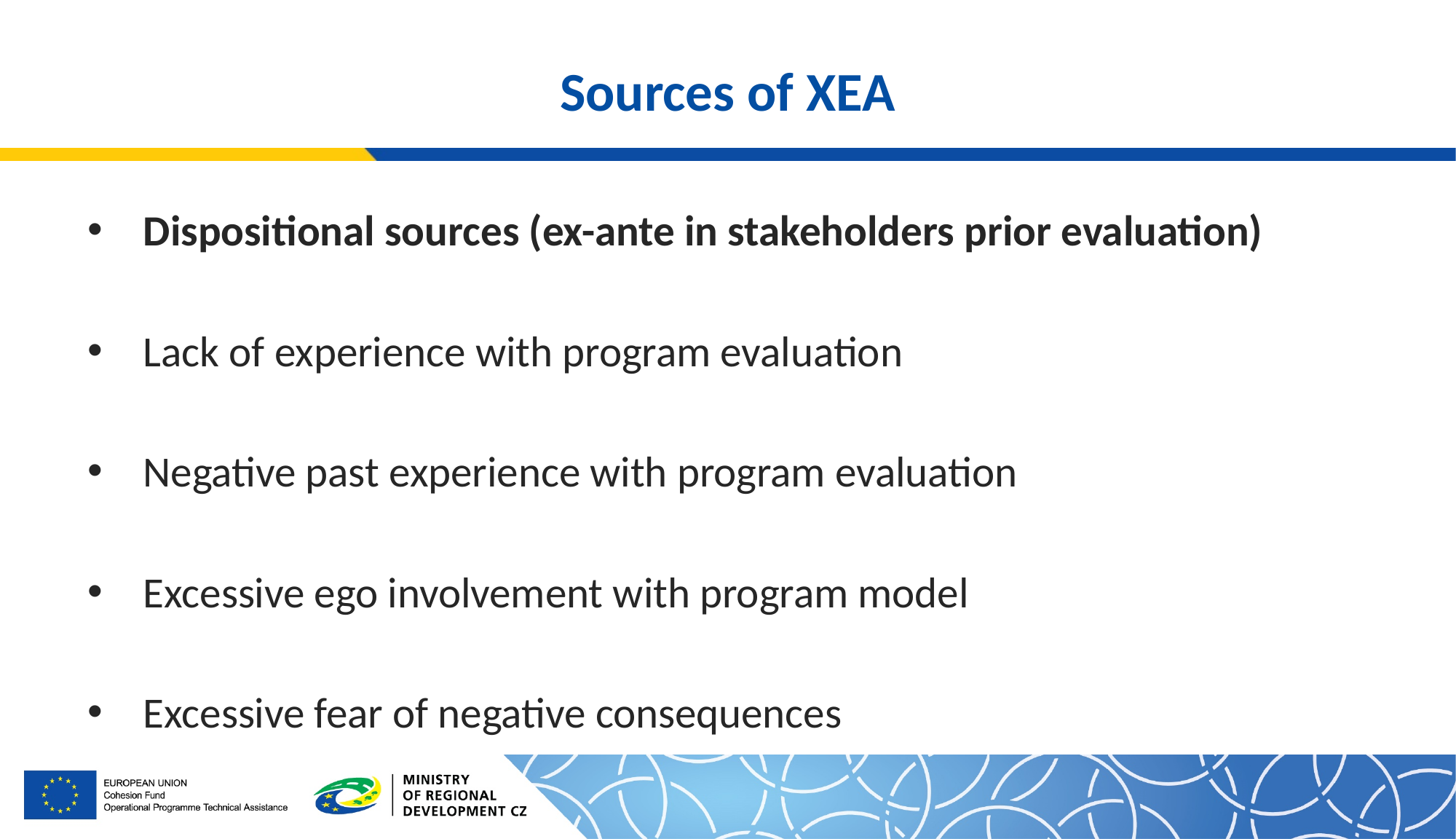

# Sources of XEA
Dispositional sources (ex-ante in stakeholders prior evaluation)

Lack of experience with program evaluation

Negative past experience with program evaluation

Excessive ego involvement with program model

Excessive fear of negative consequences